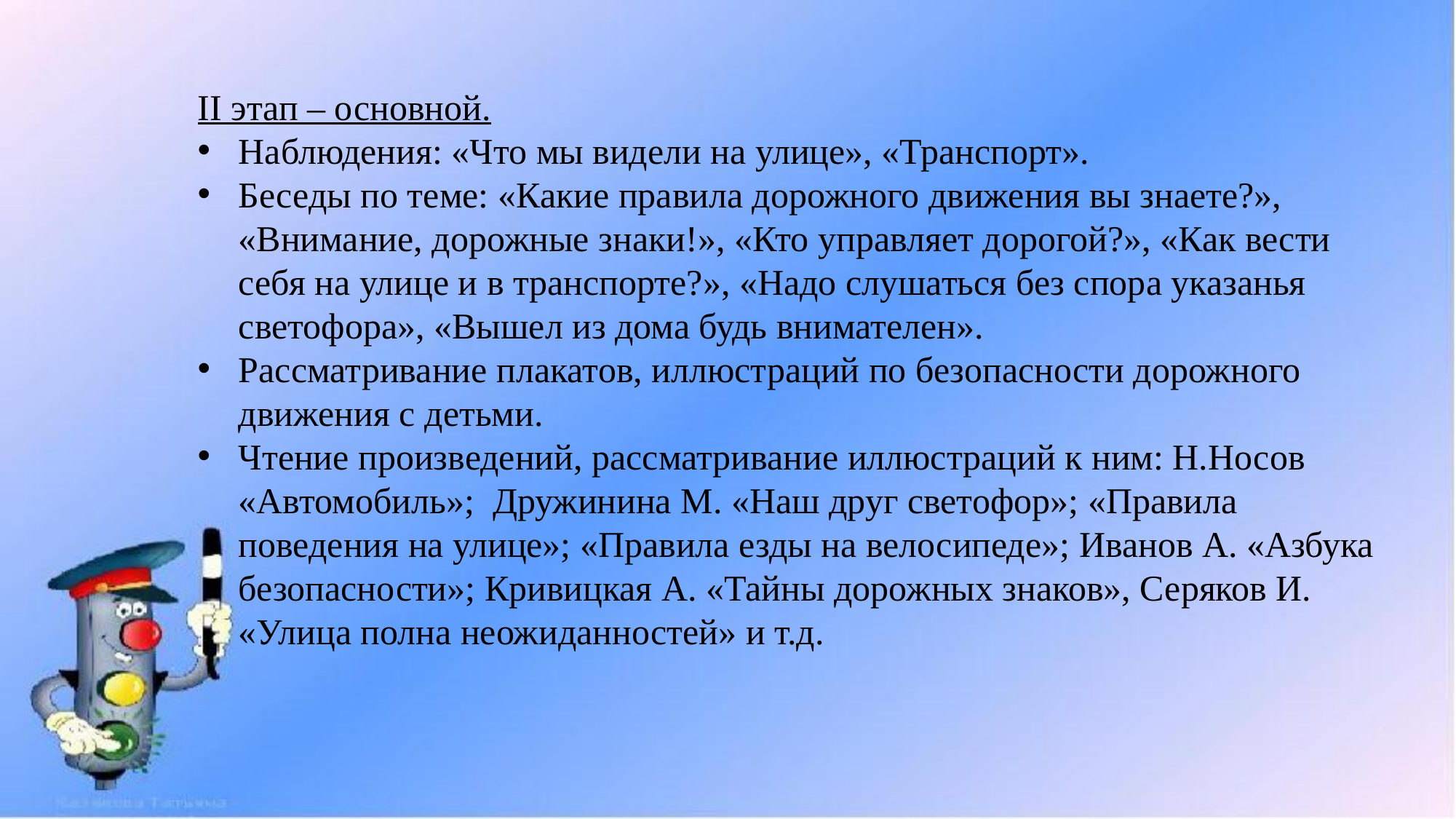

II этап – основной.
Наблюдения: «Что мы видели на улице», «Транспорт».
Беседы по теме: «Какие правила дорожного движения вы знаете?», «Внимание, дорожные знаки!», «Кто управляет дорогой?», «Как вести себя на улице и в транспорте?», «Надо слушаться без спора указанья светофора», «Вышел из дома будь внимателен».
Рассматривание плакатов, иллюстраций по безопасности дорожного движения с детьми.
Чтение произведений, рассматривание иллюстраций к ним: Н.Носов «Автомобиль»;  Дружинина М. «Наш друг светофор»; «Правила поведения на улице»; «Правила езды на велосипеде»; Иванов А. «Азбука безопасности»; Кривицкая А. «Тайны дорожных знаков», Серяков И. «Улица полна неожиданностей» и т.д.